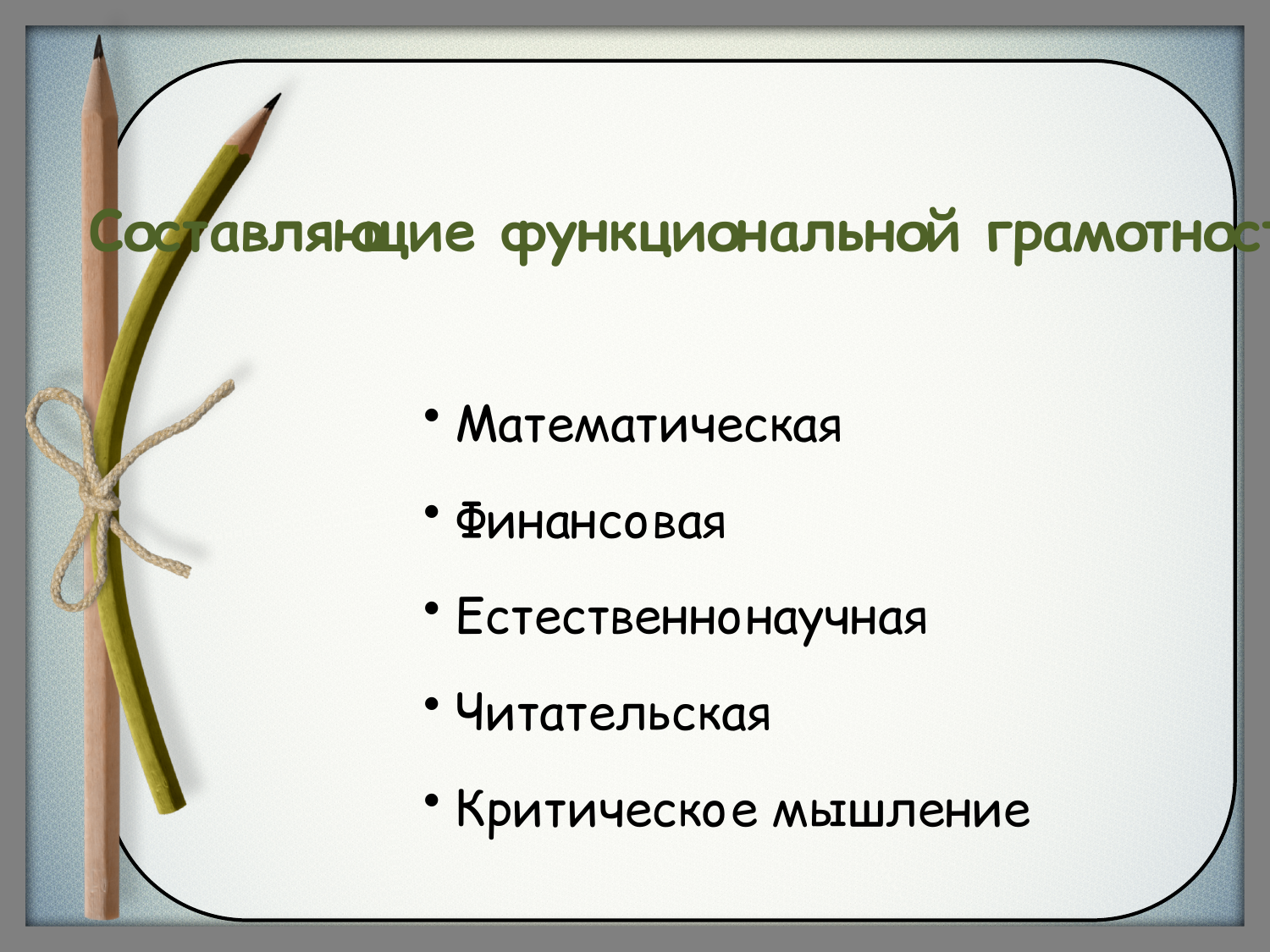

Составляющие функциональной грамотности
Математическая
Финансовая
Естественнонаучная
Читательская
Критическое мышление